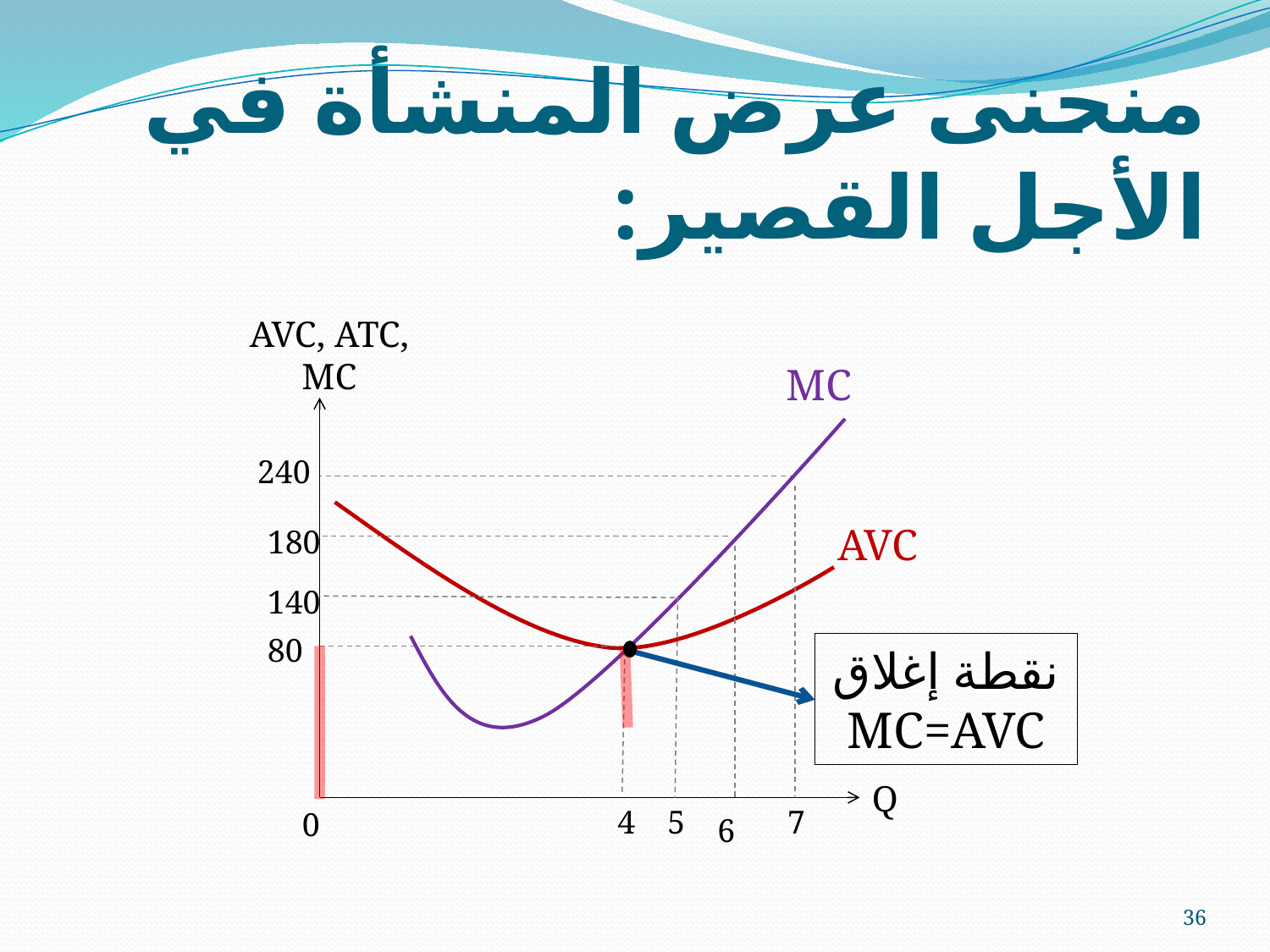

# منحنى عرض المنشأة في الأجل القصير:
AVC, ATC, MC
MC

240

AVC
180
140
80
نقطة إغلاق
MC=AVC

Q
4
5
7
0
6
36